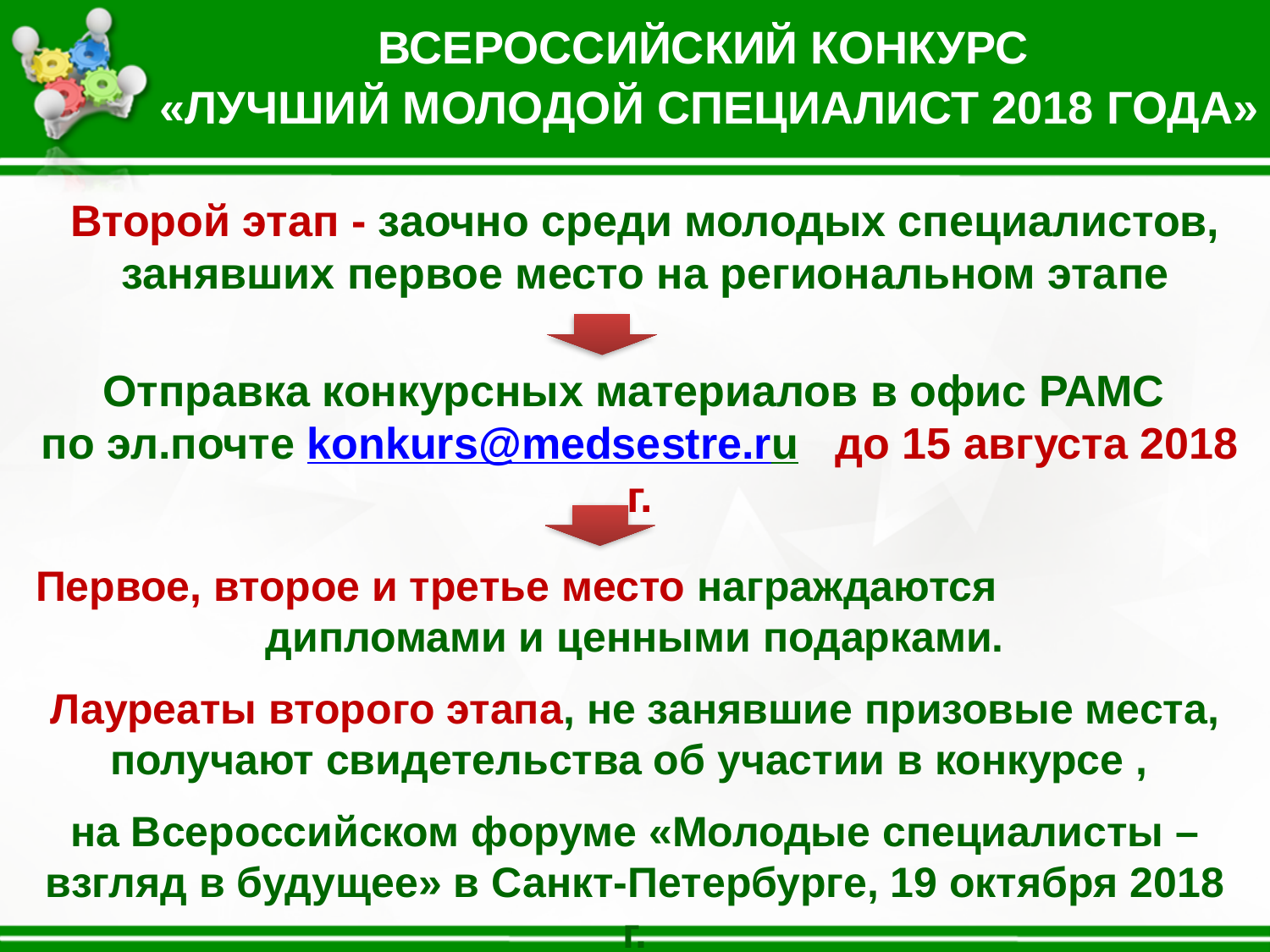

ВСЕРОССИЙСКИЙ КОНКУРС
«ЛУЧШИЙ МОЛОДОЙ СПЕЦИАЛИСТ 2018 ГОДА»
Второй этап - заочно среди молодых специалистов, занявших первое место на региональном этапе

Отправка конкурсных материалов в офис РАМС
по эл.почте konkurs@medsestre.ru   до 15 августа 2018 г.

Первое, второе и третье место награждаются                     дипломами и ценными подарками.
Лауреаты второго этапа, не занявшие призовые места, получают свидетельства об участии в конкурсе ,
на Всероссийском форуме «Молодые специалисты – взгляд в будущее» в Санкт-Петербурге, 19 октября 2018 г.